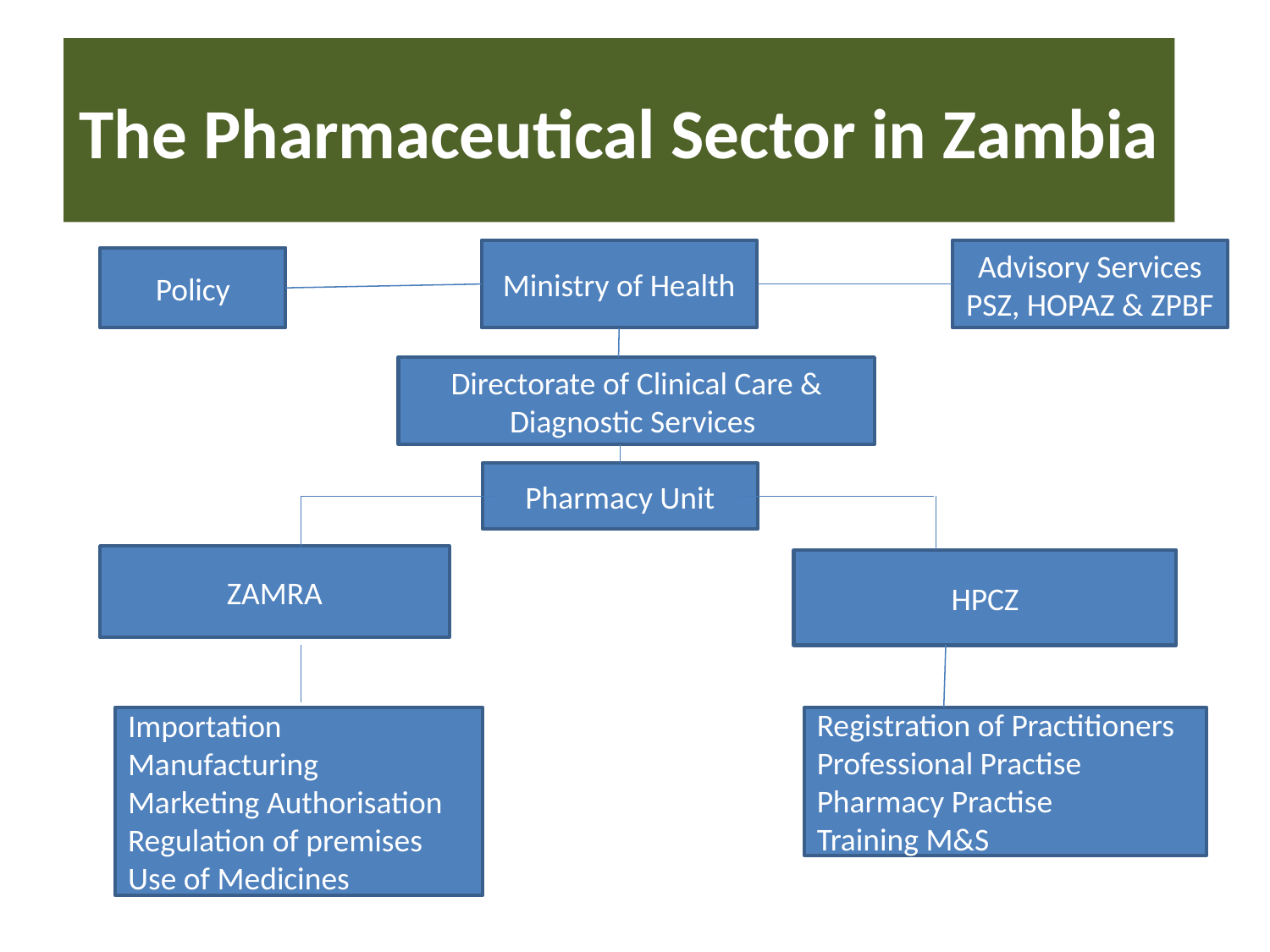

# The Pharmaceutical Sector in Zambia
Ministry of Health
Advisory Services
PSZ, HOPAZ & ZPBF
Policy
Directorate of Clinical Care & Diagnostic Services
Pharmacy Unit
ZAMRA
HPCZ
Importation
Manufacturing
Marketing Authorisation
Regulation of premises
Use of Medicines
Registration of Practitioners
Professional Practise
Pharmacy Practise
Training M&S